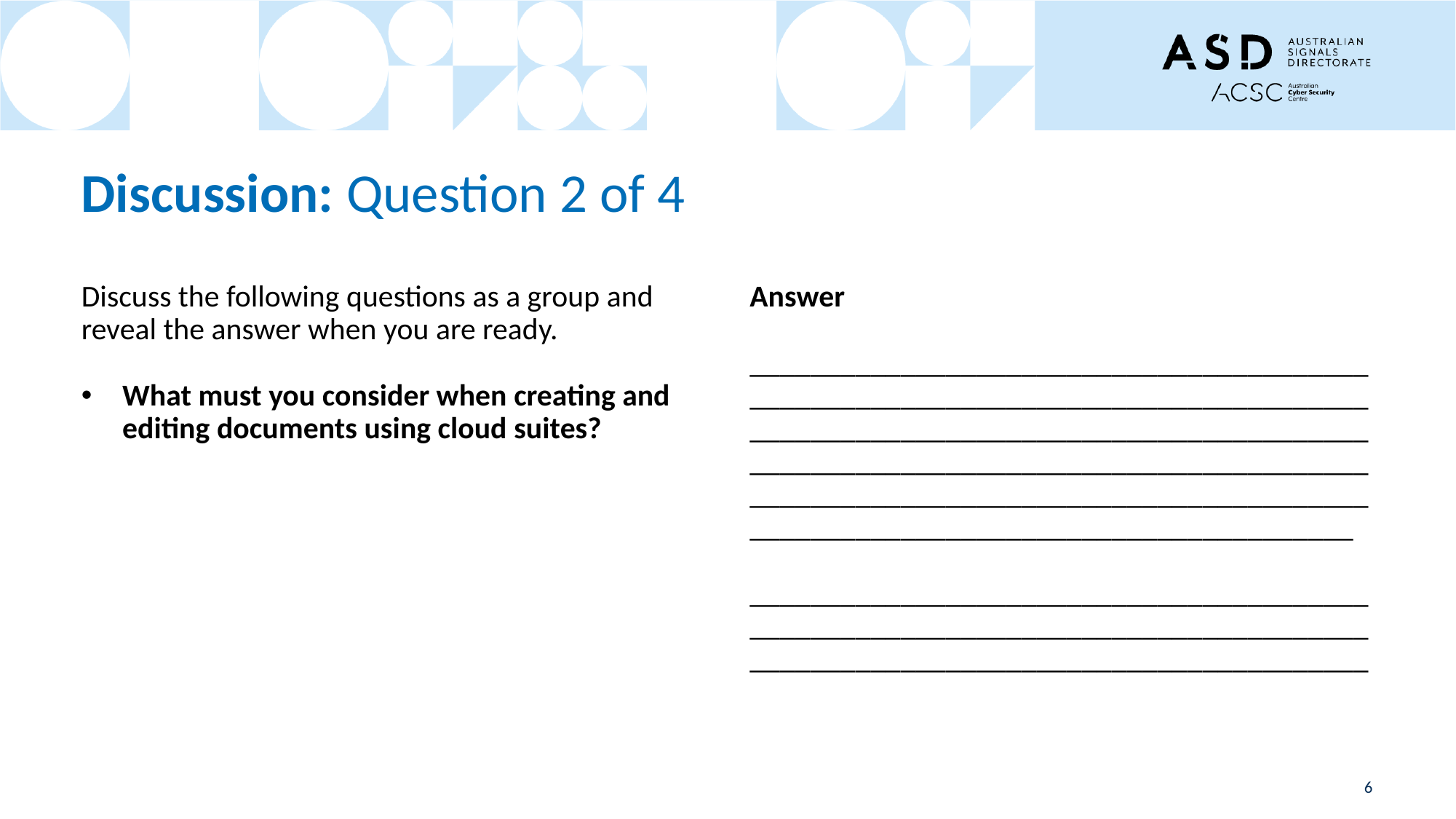

# Discussion: Question 2 of 4
Discuss the following questions as a group and reveal the answer when you are ready.
What must you consider when creating and editing documents using cloud suites?

Answer
_____________________________________________________________________________________________________________________________________________________________________________________________________________________________________________________
___________________________________________________________________________________________________________________________
6